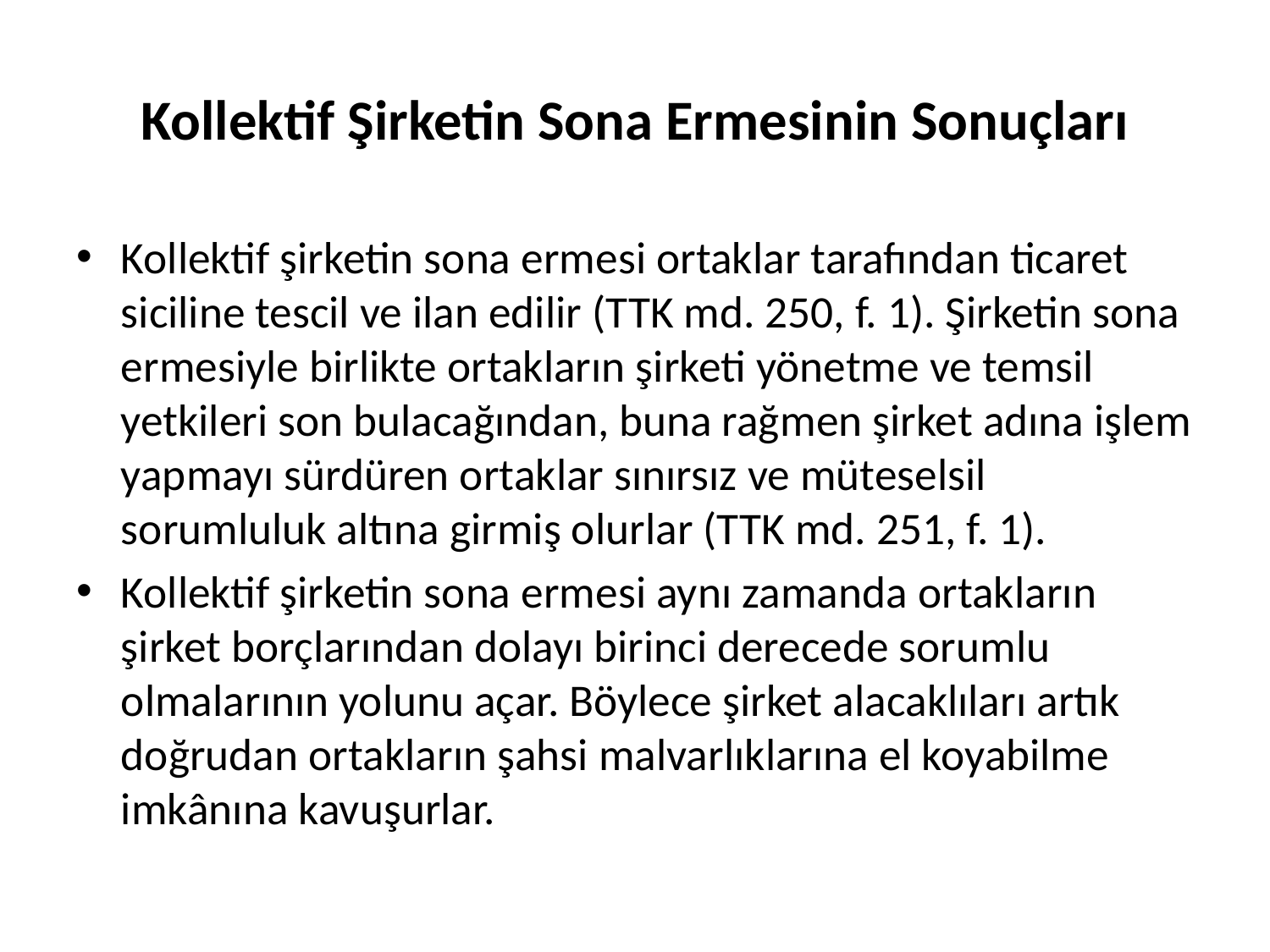

# Kollektif Şirketin Sona Ermesinin Sonuçları
Kollektif şirketin sona ermesi ortaklar tarafından ticaret siciline tescil ve ilan edilir (TTK md. 250, f. 1). Şirketin sona ermesiyle birlikte ortakların şirketi yönetme ve temsil yetkileri son bulacağından, buna rağmen şirket adına işlem yapmayı sürdüren ortaklar sınırsız ve müteselsil sorumluluk altına girmiş olurlar (TTK md. 251, f. 1).
Kollektif şirketin sona ermesi aynı zamanda ortakların şirket borçlarından dolayı birinci derecede sorumlu olmalarının yolunu açar. Böylece şirket alacaklıları artık doğrudan ortakların şahsi malvarlıklarına el koyabilme imkânına kavuşurlar.